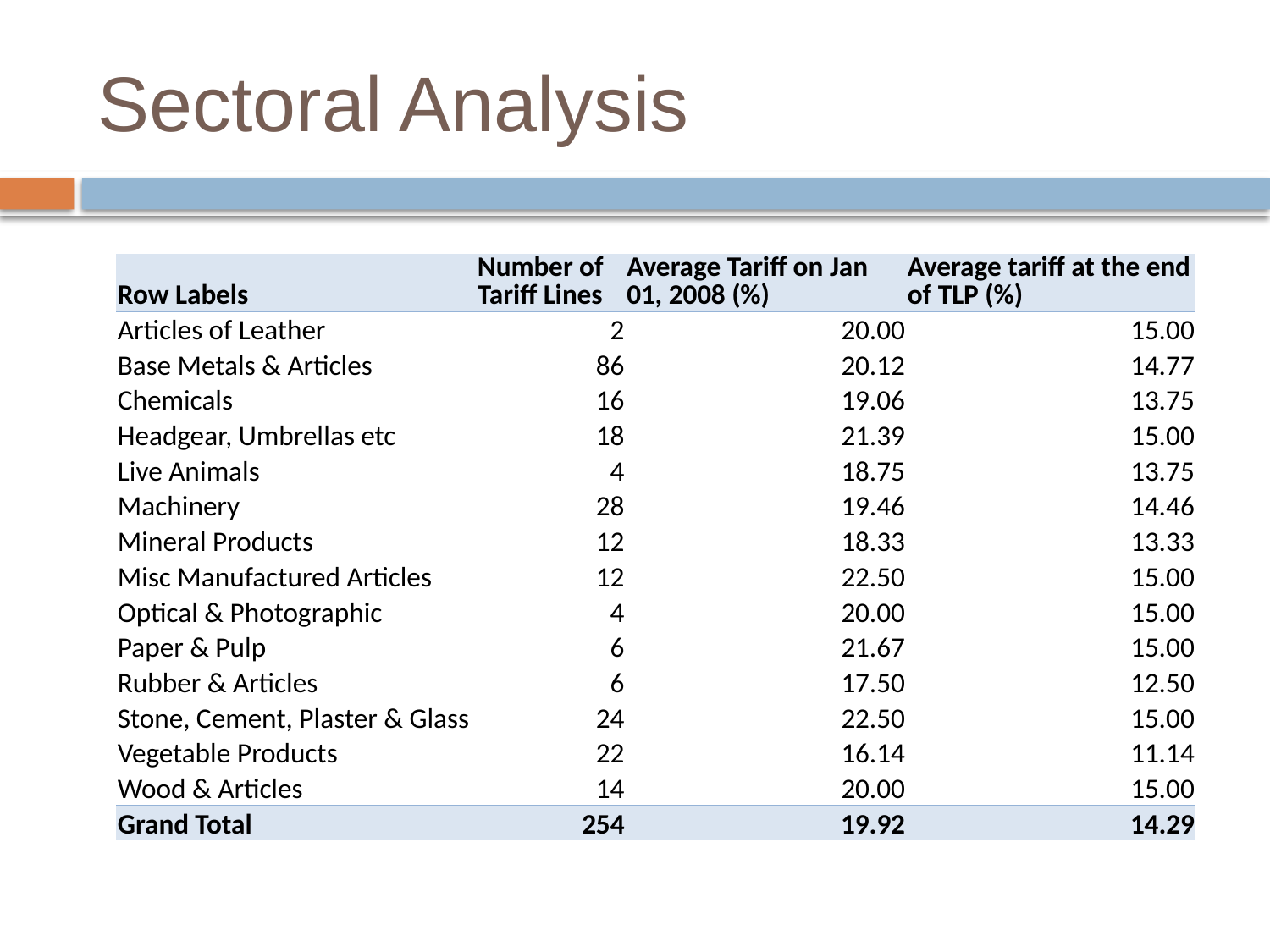

# Sectoral Analysis
| Row Labels | Number of Tariff Lines | Average Tariff on Jan 01, 2008 (%) | Average tariff at the end of TLP (%) |
| --- | --- | --- | --- |
| Articles of Leather | 2 | 20.00 | 15.00 |
| Base Metals & Articles | 86 | 20.12 | 14.77 |
| Chemicals | 16 | 19.06 | 13.75 |
| Headgear, Umbrellas etc | 18 | 21.39 | 15.00 |
| Live Animals | 4 | 18.75 | 13.75 |
| Machinery | 28 | 19.46 | 14.46 |
| Mineral Products | 12 | 18.33 | 13.33 |
| Misc Manufactured Articles | 12 | 22.50 | 15.00 |
| Optical & Photographic | 4 | 20.00 | 15.00 |
| Paper & Pulp | 6 | 21.67 | 15.00 |
| Rubber & Articles | 6 | 17.50 | 12.50 |
| Stone, Cement, Plaster & Glass | 24 | 22.50 | 15.00 |
| Vegetable Products | 22 | 16.14 | 11.14 |
| Wood & Articles | 14 | 20.00 | 15.00 |
| Grand Total | 254 | 19.92 | 14.29 |